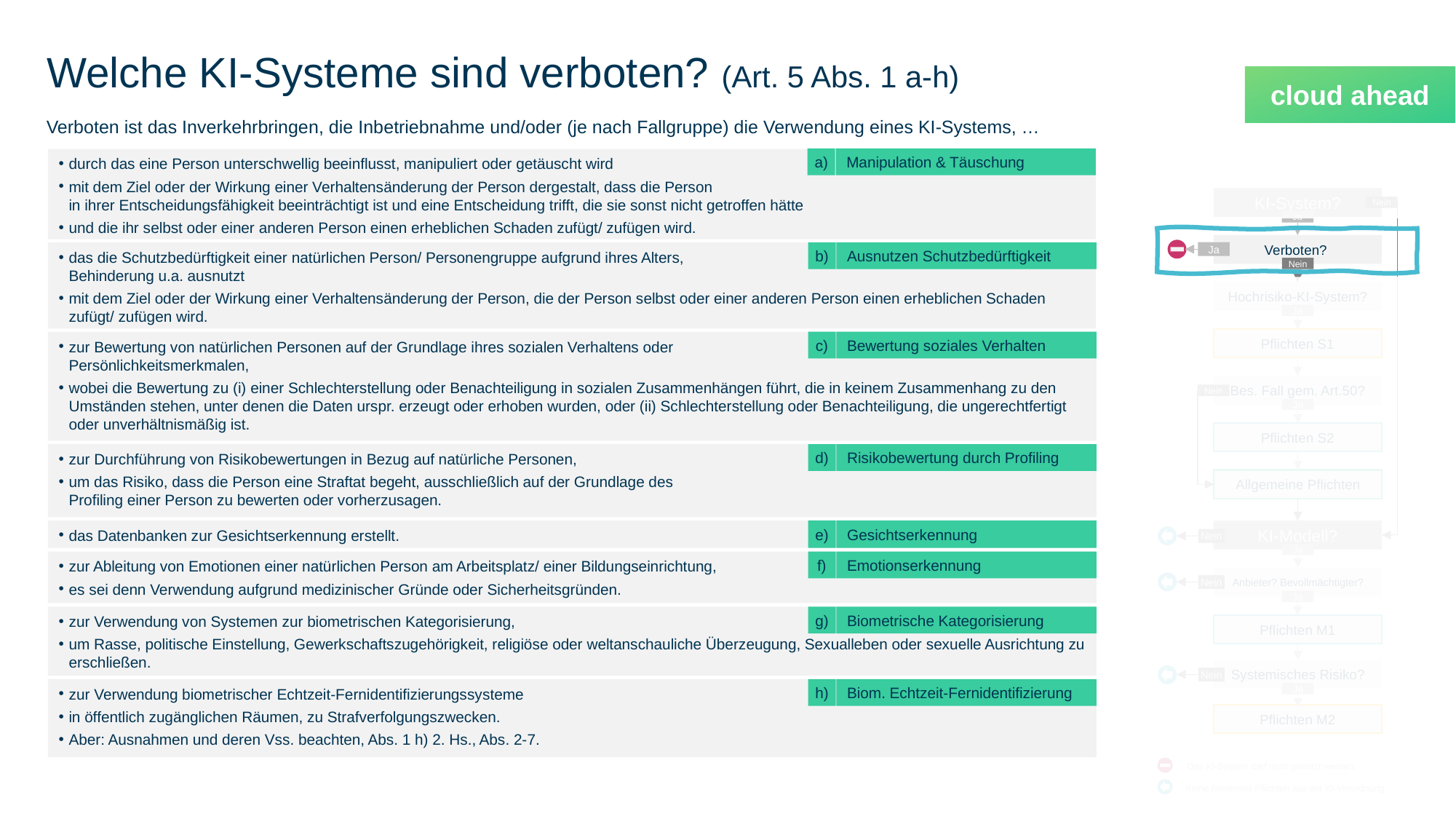

# Welche KI-Systeme sind verboten? (Art. 5 Abs. 1 a-h)
Verboten ist das Inverkehrbringen, die Inbetriebnahme und/oder (je nach Fallgruppe) die Verwendung eines KI-Systems, …
a)
Manipulation & Täuschung
durch das eine Person unterschwellig beeinflusst, manipuliert oder getäuscht wird
mit dem Ziel oder der Wirkung einer Verhaltensänderung der Person dergestalt, dass die Person
in ihrer Entscheidungsfähigkeit beeinträchtigt ist und eine Entscheidung trifft, die sie sonst nicht getroffen hätte
und die ihr selbst oder einer anderen Person einen erheblichen Schaden zufügt/ zufügen wird.

KI-System?
Nein
Ja

Verboten?

Ja
Nein

Hochrisiko-KI-System?
Ja
Pflichten S1
Bes. Fall gem. Art.50?
Nein
Ja
Pflichten S2
Allgemeine Pflichten
KI-Modell?

Nein
Ja
Anbieter? Bevollmächtigter?

Nein
Ja
Pflichten M1
Systemisches Risiko?

Nein
Ja
Pflichten M2
Das KI-System darf nicht genutzt werden.

Keine (weiteren) Pflichten aus der KI-Verordnung.

b)
Ausnutzen Schutzbedürftigkeit
das die Schutzbedürftigkeit einer natürlichen Person/ Personengruppe aufgrund ihres Alters,
Behinderung u.a. ausnutzt
mit dem Ziel oder der Wirkung einer Verhaltensänderung der Person, die der Person selbst oder einer anderen Person einen erheblichen Schaden zufügt/ zufügen wird.
c)
Bewertung soziales Verhalten
zur Bewertung von natürlichen Personen auf der Grundlage ihres sozialen Verhaltens oder
Persönlichkeitsmerkmalen,
wobei die Bewertung zu (i) einer Schlechterstellung oder Benachteiligung in sozialen Zusammenhängen führt, die in keinem Zusammenhang zu den Umständen stehen, unter denen die Daten urspr. erzeugt oder erhoben wurden, oder (ii) Schlechterstellung oder Benachteiligung, die ungerechtfertigt oder unverhältnismäßig ist.
zur Durchführung von Risikobewertungen in Bezug auf natürliche Personen,
um das Risiko, dass die Person eine Straftat begeht, ausschließlich auf der Grundlage des
Profiling einer Person zu bewerten oder vorherzusagen.
d)
Risikobewertung durch Profiling
das Datenbanken zur Gesichtserkennung erstellt.
e)
Gesichtserkennung
f)
Emotionserkennung
zur Ableitung von Emotionen einer natürlichen Person am Arbeitsplatz/ einer Bildungseinrichtung,
es sei denn Verwendung aufgrund medizinischer Gründe oder Sicherheitsgründen.
g)
Biometrische Kategorisierung
zur Verwendung von Systemen zur biometrischen Kategorisierung,
um Rasse, politische Einstellung, Gewerkschaftszugehörigkeit, religiöse oder weltanschauliche Überzeugung, Sexualleben oder sexuelle Ausrichtung zu erschließen.
h)
Biom. Echtzeit-Fernidentifizierung
zur Verwendung biometrischer Echtzeit-Fernidentifizierungssysteme
in öffentlich zugänglichen Räumen, zu Strafverfolgungszwecken.
Aber: Ausnahmen und deren Vss. beachten, Abs. 1 h) 2. Hs., Abs. 2-7.